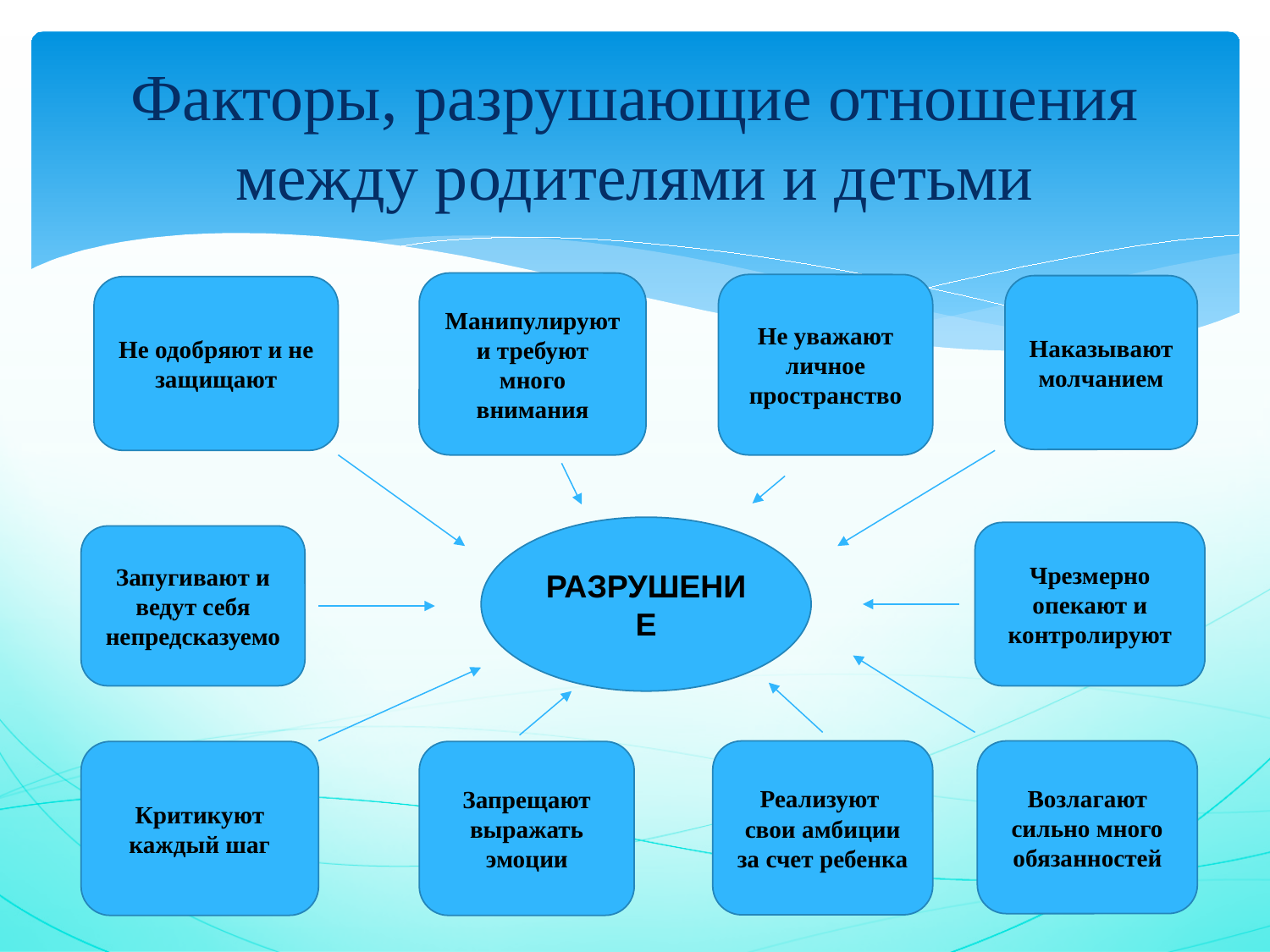

# Факторы, разрушающие отношения между родителями и детьми
Манипулируют и требуют много внимания
Не уважают личное пространство
Наказывают молчанием
Не одобряют и не защищают

РАЗРУШЕНИЕ
Чрезмерно опекают и контролируют
Запугивают и ведут себя непредсказуемо
Реализуют  свои амбиции за счет ребенка
Возлагают сильно много обязанностей
Критикуют каждый шаг
Запрещают выражать эмоции